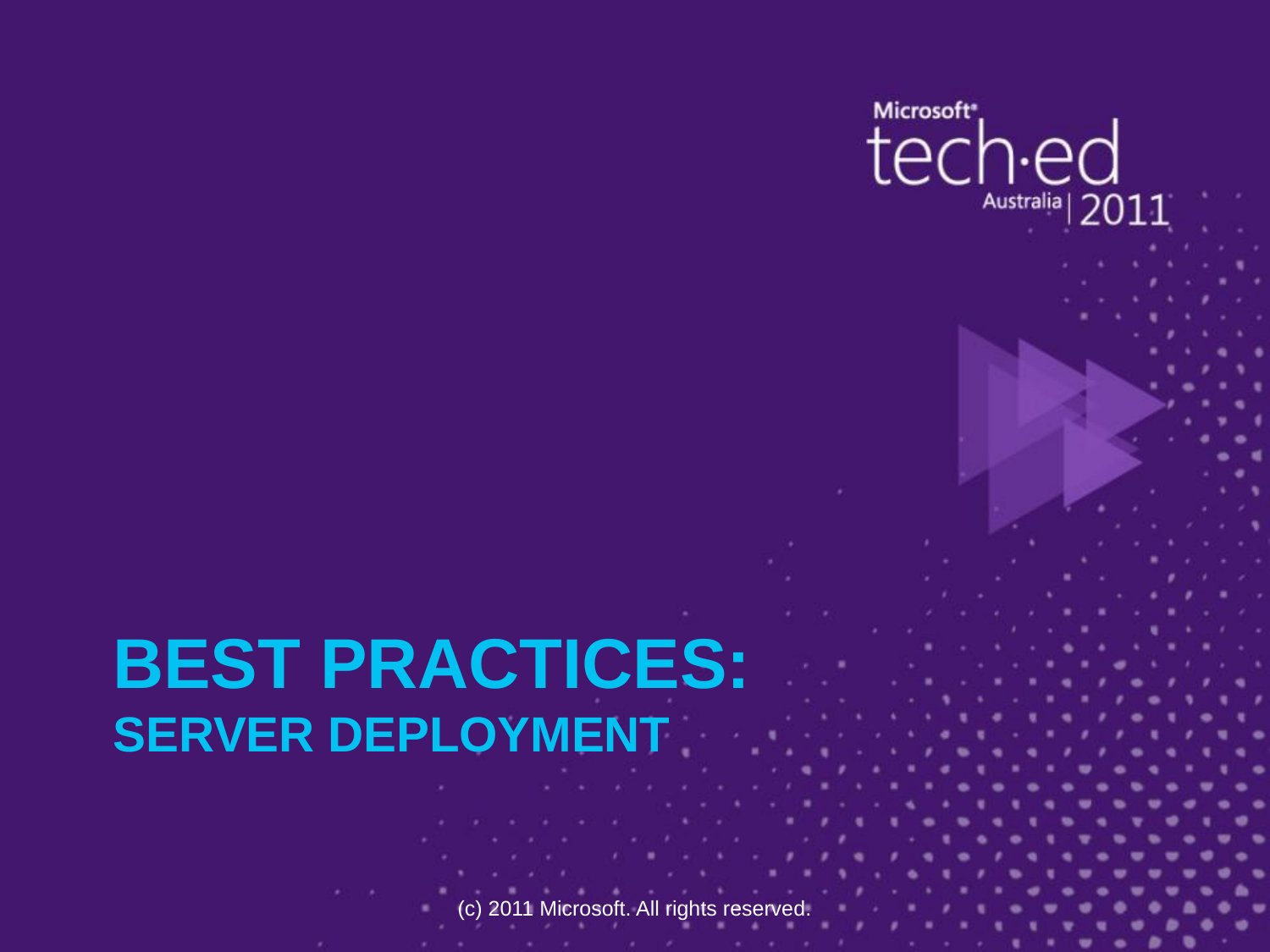

# Best Practices: Server Deployment
(c) 2011 Microsoft. All rights reserved.